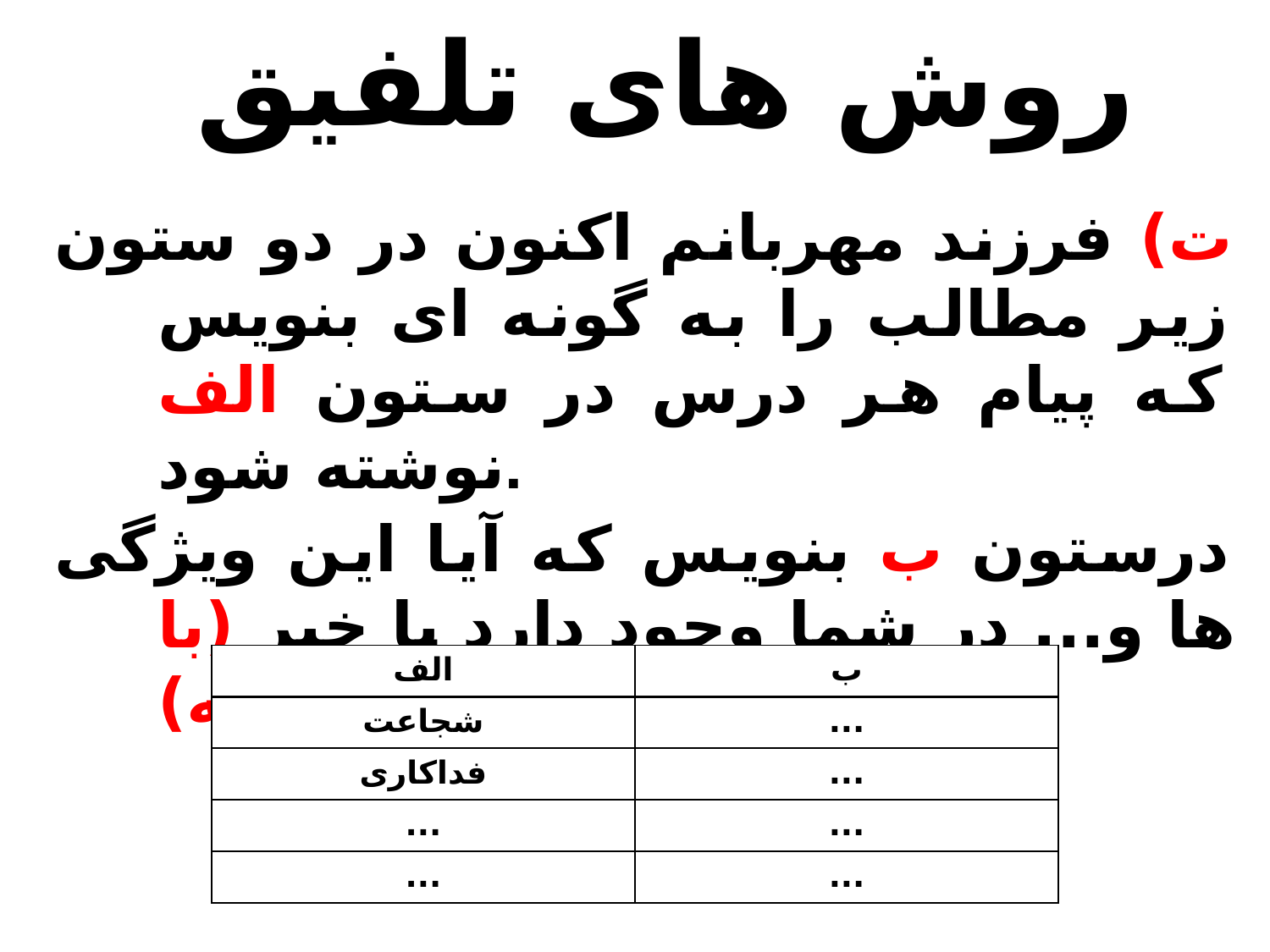

روش های تلفیق
ت) فرزند مهربانم اکنون در دو ستون زیر مطالب را به گونه ای بنویس که پیام هر درس در ستون الف نوشته شود.
درستون ب بنویس که آیا این ویژگی ها و... در شما وجود دارد یا خیر (با ذکر دلیل و نمونه)

| الف | ب |
| --- | --- |
| شجاعت | ... |
| فداکاری | ... |
| ... | ... |
| ... | ... |